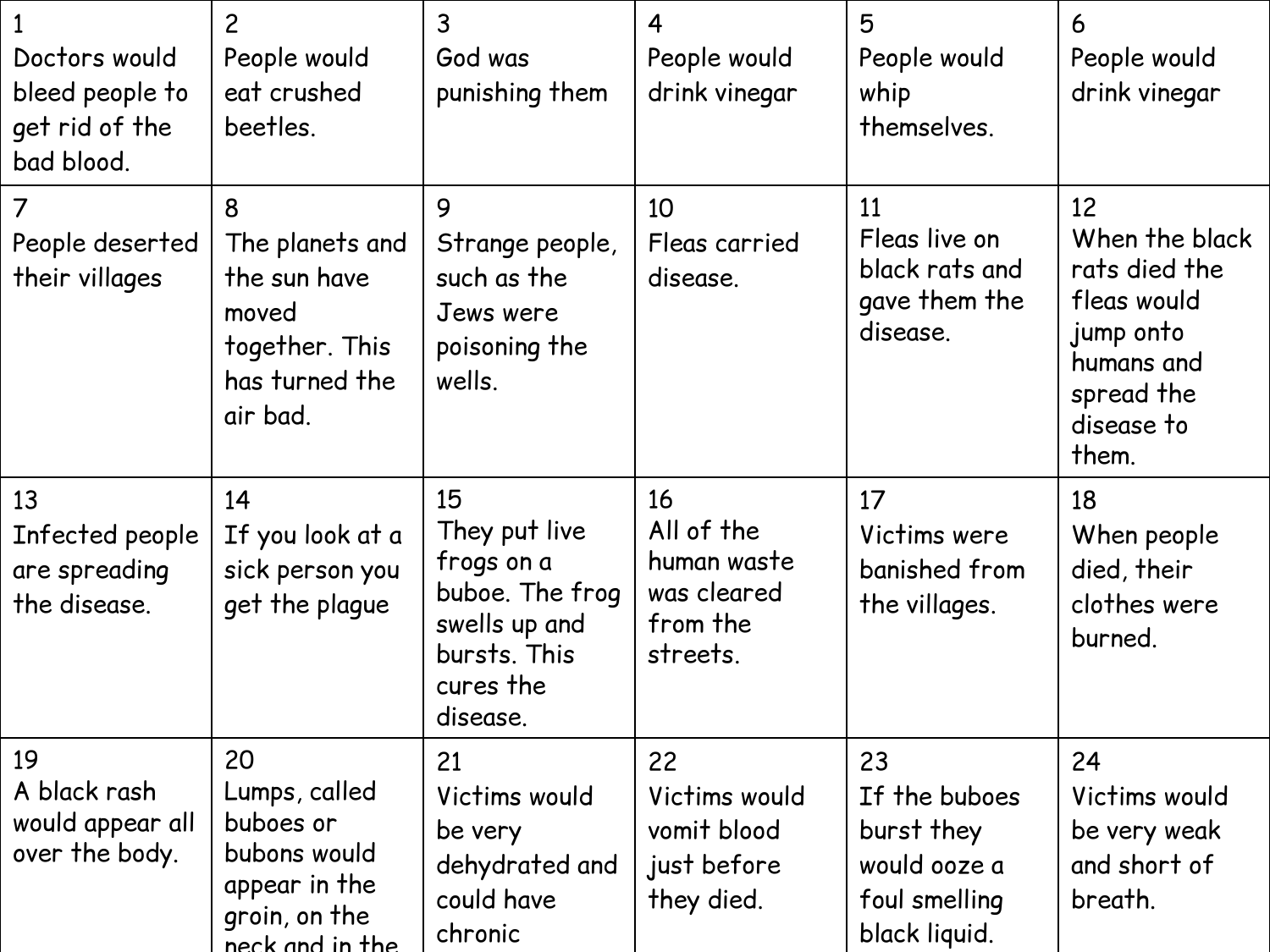

| 1 Doctors would bleed people to get rid of the bad blood. | 2 People would eat crushed beetles. | 3 God was punishing them | 4 People would drink vinegar | 5 People would whip themselves. | 6 People would drink vinegar |
| --- | --- | --- | --- | --- | --- |
| 7 People deserted their villages | 8 The planets and the sun have moved together. This has turned the air bad. | 9 Strange people, such as the Jews were poisoning the wells. | 10 Fleas carried disease. | 11 Fleas live on black rats and gave them the disease. | 12 When the black rats died the fleas would jump onto humans and spread the disease to them. |
| 13 Infected people are spreading the disease. | 14 If you look at a sick person you get the plague | 15 They put live frogs on a buboe. The frog swells up and bursts. This cures the disease. | 16 All of the human waste was cleared from the streets. | 17 Victims were banished from the villages. | 18 When people died, their clothes were burned. |
| 19 A black rash would appear all over the body. | 20 Lumps, called buboes or bubons would appear in the groin, on the neck and in the armpits. These could be the size of onions. | 21 Victims would be very dehydrated and could have chronic diarrhoea. | 22 Victims would vomit blood just before they died. | 23 If the buboes burst they would ooze a foul smelling black liquid. | 24 Victims would be very weak and short of breath. |